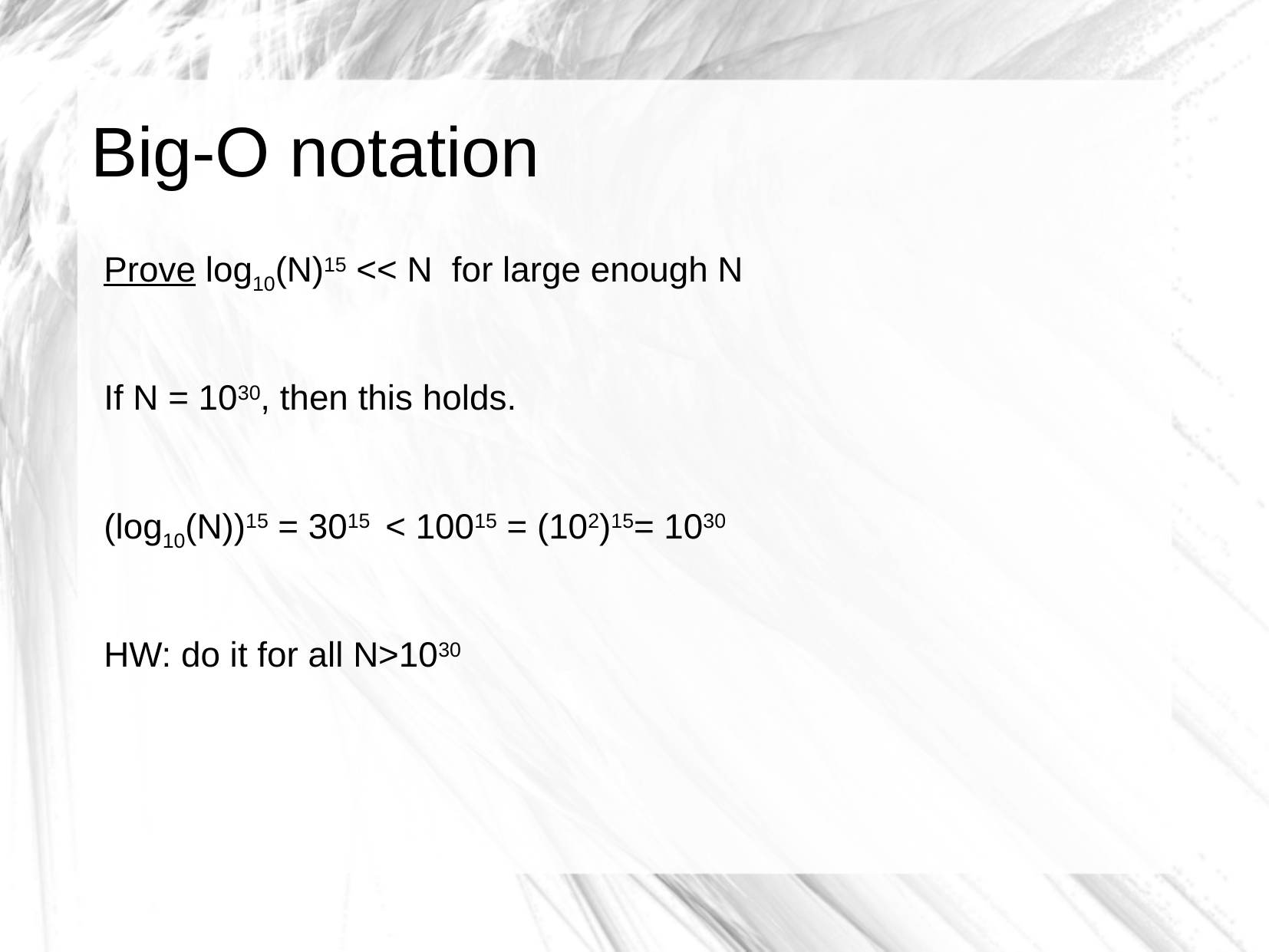

# Big-O notation
Prove log10(N)15 << N  for large enough N

If N = 1030, then this holds.

(log10(N))15 = 3015  < 10015 = (102)15= 1030

HW: do it for all N>1030